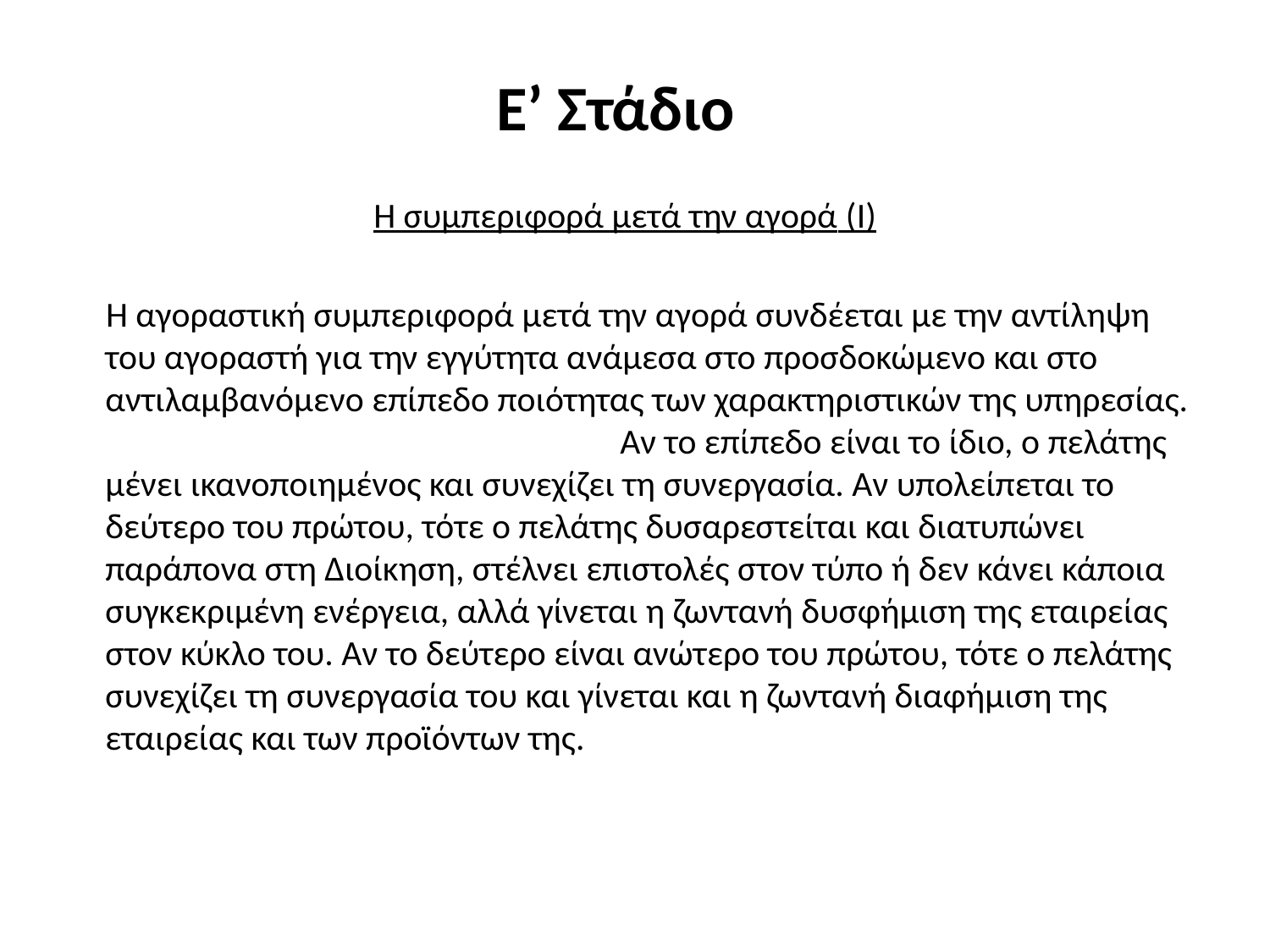

# Ε’ Στάδιο
Η συμπεριφορά μετά την αγορά (I)

      Η αγοραστική συμπεριφορά μετά την αγορά συνδέεται με την αντίληψη του αγοραστή για την εγγύτητα ανάμεσα στο προσδοκώμενο και στο αντιλαμβανόμενο επίπεδο ποιότητας των χαρακτηριστικών της υπηρεσίας.                                                                 Αν το επίπεδο είναι το ίδιο, ο πελάτης μένει ικανοποιημένος και συνεχίζει τη συνεργασία. Αν υπολείπεται το δεύτερο του πρώτου, τότε ο πελάτης δυσαρεστείται και διατυπώνει παράπονα στη Διοίκηση, στέλνει επιστολές στον τύπο ή δεν κάνει κάποια συγκεκριμένη ενέργεια, αλλά γίνεται η ζωντανή δυσφήμιση της εταιρείας στον κύκλο του. Αν το δεύτερο είναι ανώτερο του πρώτου, τότε ο πελάτης συνεχίζει τη συνεργασία του και γίνεται και η ζωντανή διαφήμιση της εταιρείας και των προϊόντων της.